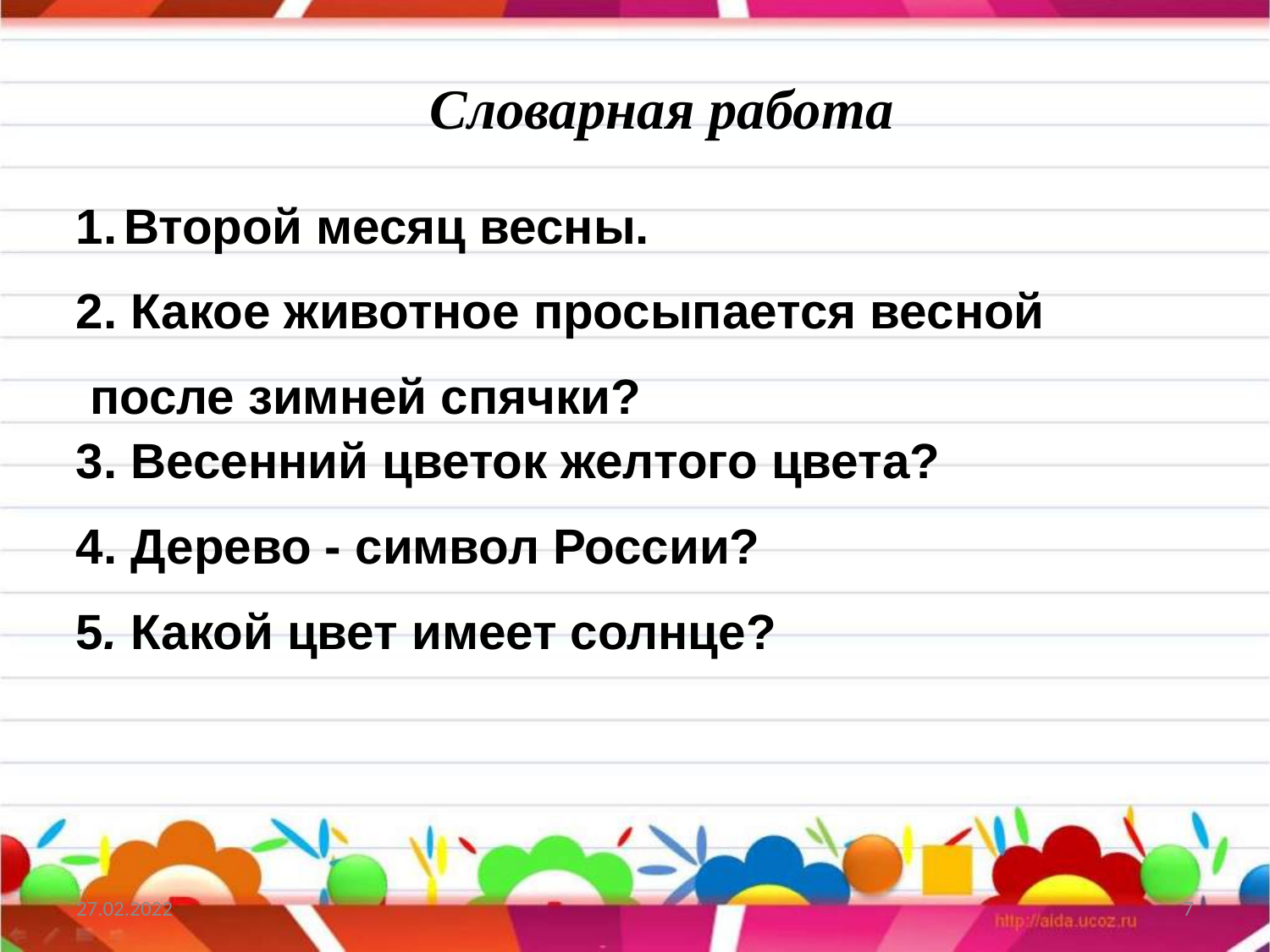

Словарная работа
Второй месяц весны.

2. Какое животное просыпается весной

 после зимней спячки?

3. Весенний цветок желтого цвета?

4. Дерево - символ России?

5. Какой цвет имеет солнце?
27.02.2022
7